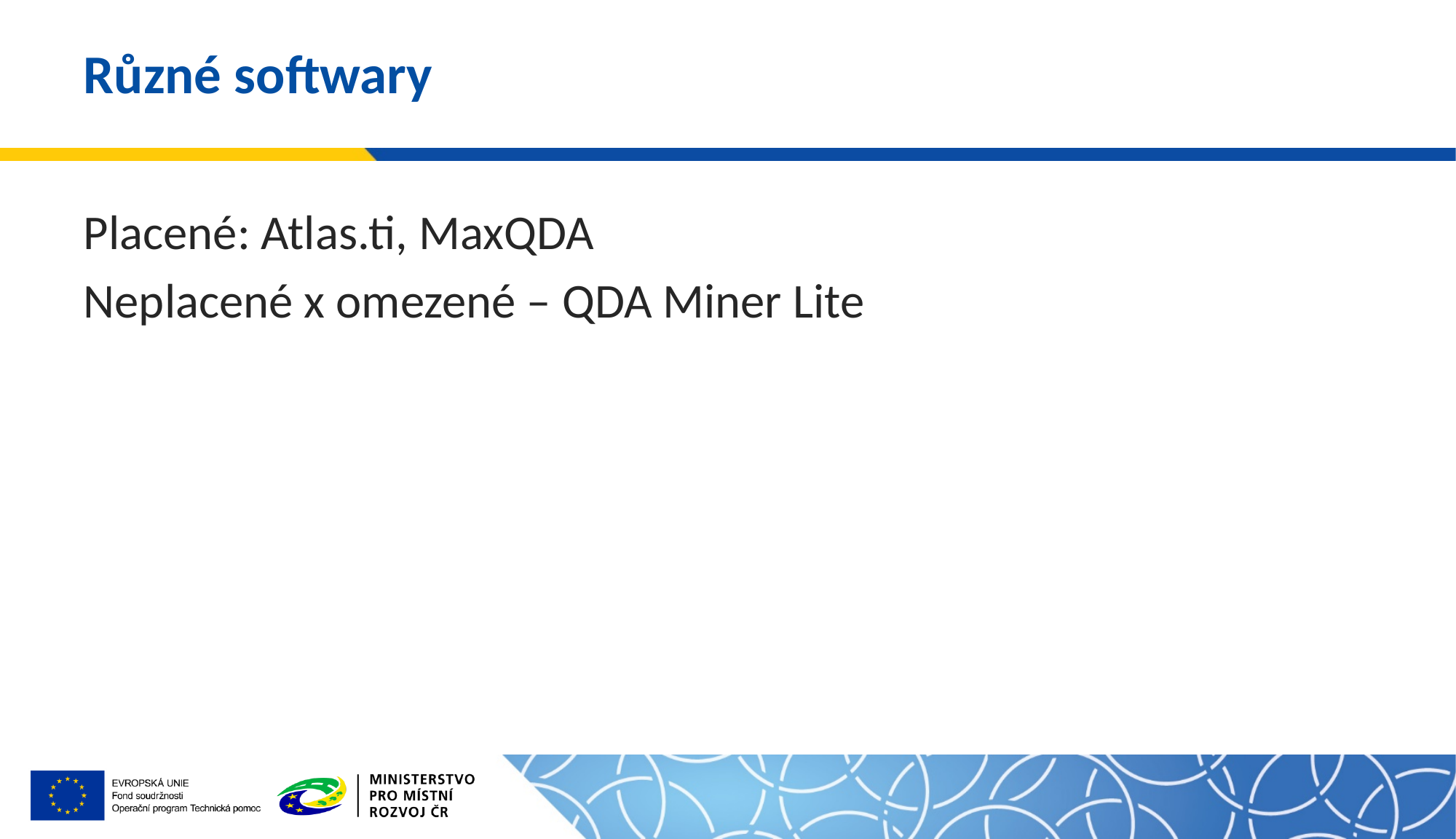

# Různé softwary
Placené: Atlas.ti, MaxQDA
Neplacené x omezené – QDA Miner Lite